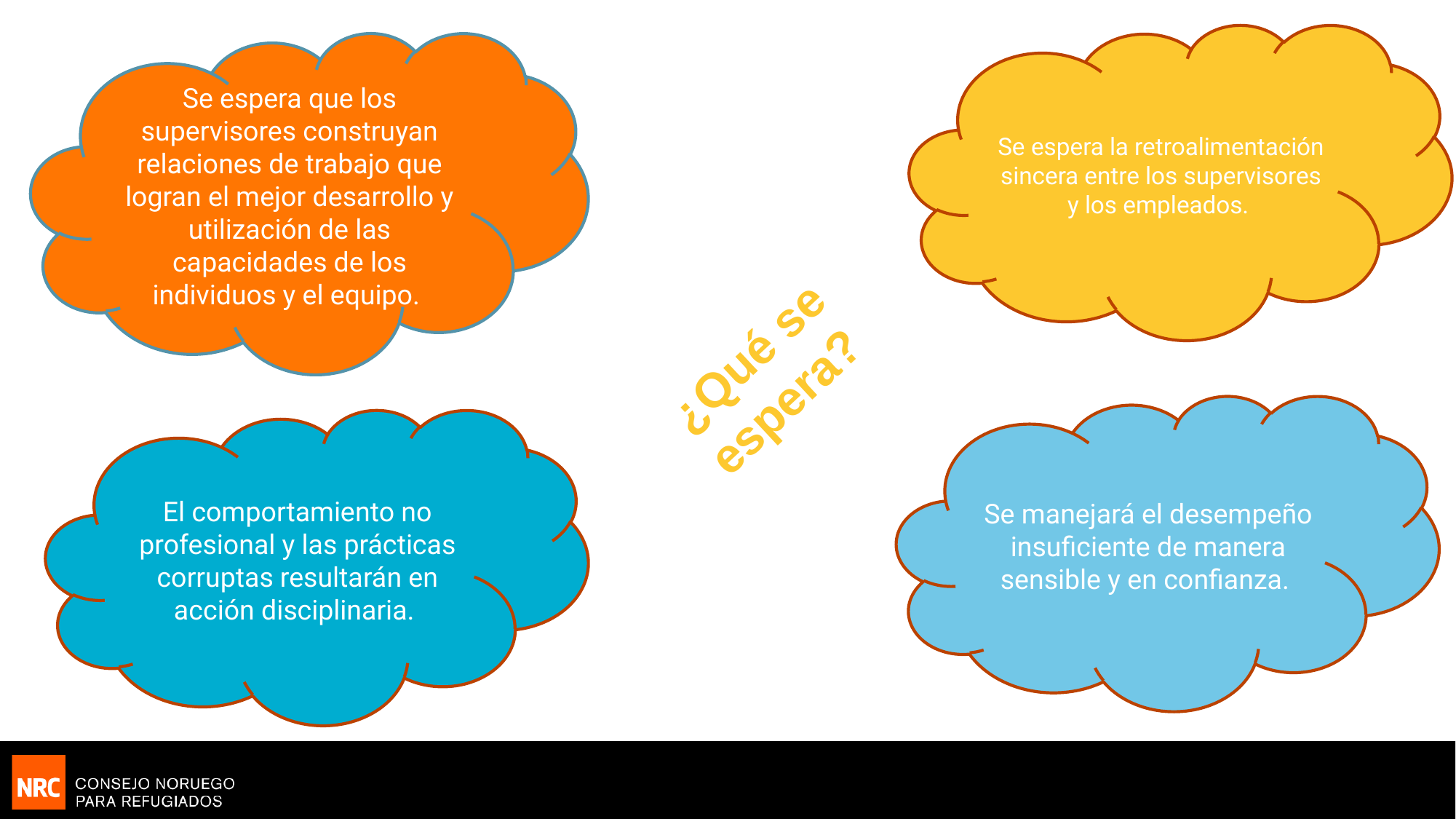

Se espera la retroalimentación sincera entre los supervisores y los empleados.
Se espera que los supervisores construyan relaciones de trabajo que logran el mejor desarrollo y utilización de las capacidades de los individuos y el equipo.
¿Qué se espera?
Se manejará el desempeño insuficiente de manera sensible y en confianza.
El comportamiento no profesional y las prácticas corruptas resultarán en acción disciplinaria.